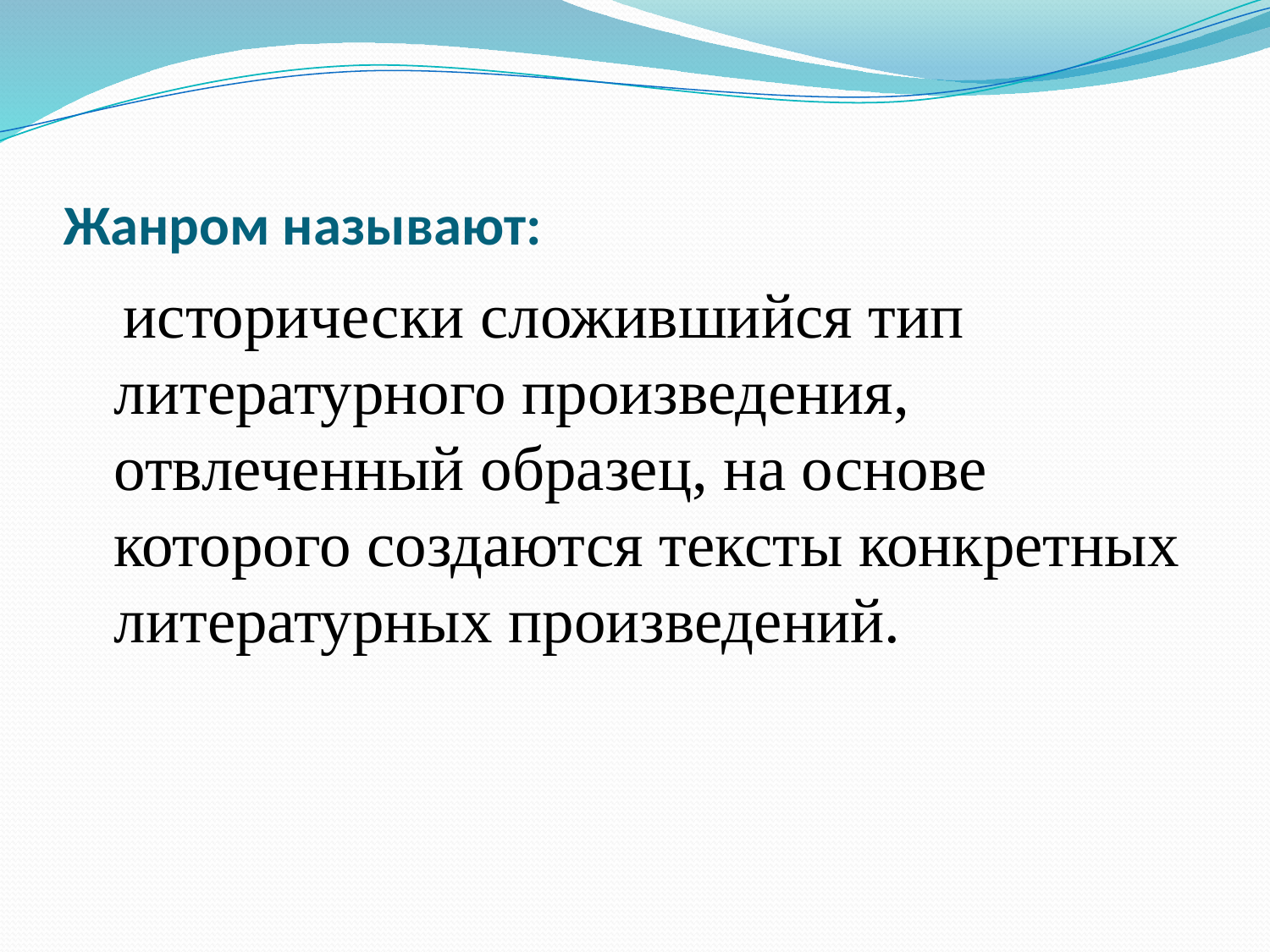

# Жанром называют:
    исторически сложившийся тип литературного произведения, отвлеченный образец, на основе которого создаются тексты конкретных литературных произведений.